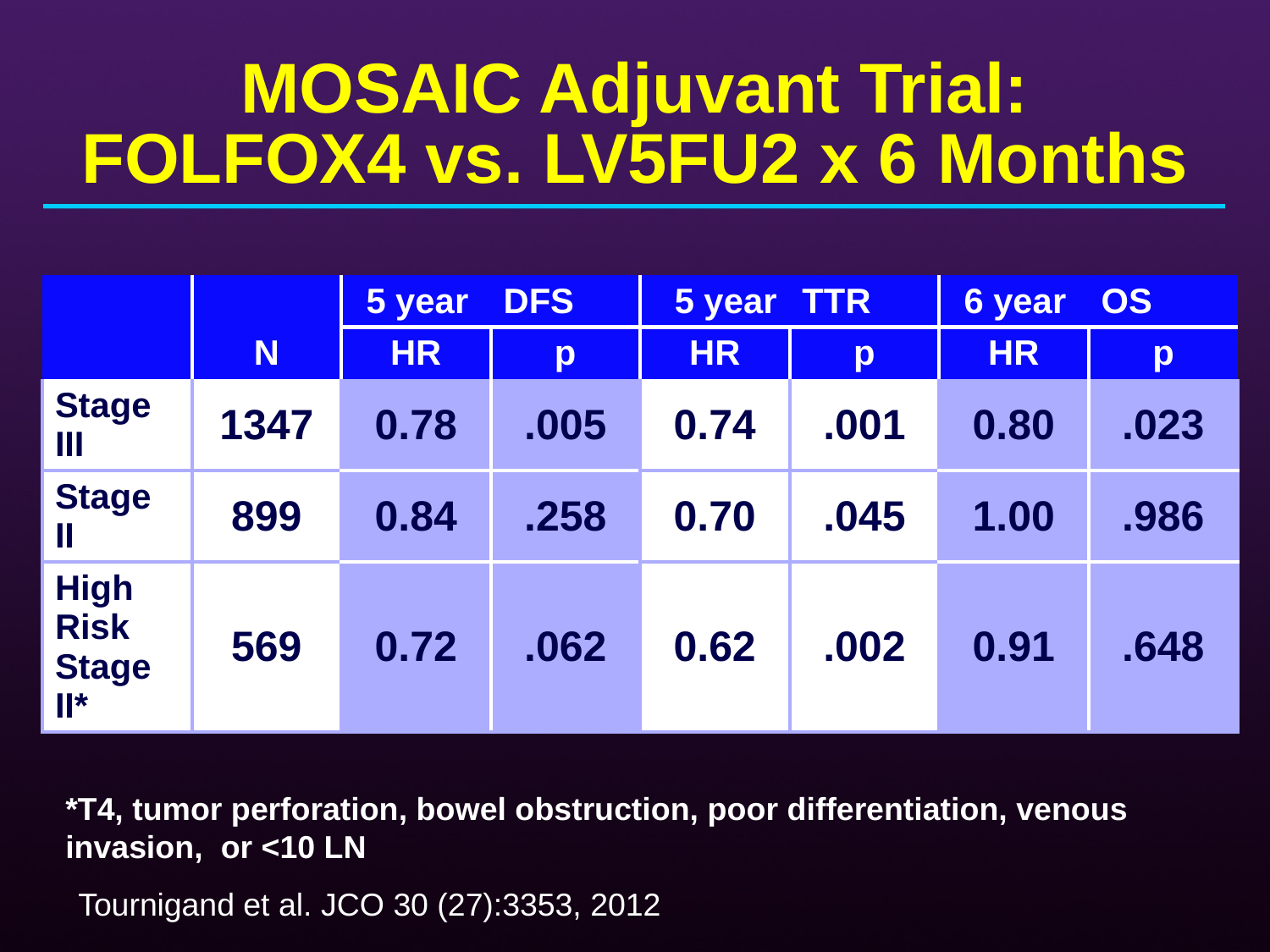

# MOSAIC Adjuvant Trial: FOLFOX4 vs. LV5FU2 x 6 Months
|  |  | 5 year | DFS | 5 year | TTR | 6 year | OS |
| --- | --- | --- | --- | --- | --- | --- | --- |
|  | N | HR | p | HR | p | HR | p |
| Stage III | 1347 | 0.78 | .005 | 0.74 | .001 | 0.80 | .023 |
| Stage II | 899 | 0.84 | .258 | 0.70 | .045 | 1.00 | .986 |
| High Risk Stage II\* | 569 | 0.72 | .062 | 0.62 | .002 | 0.91 | .648 |
*T4, tumor perforation, bowel obstruction, poor differentiation, venous invasion,  or <10 LN
Tournigand et al. JCO 30 (27):3353, 2012